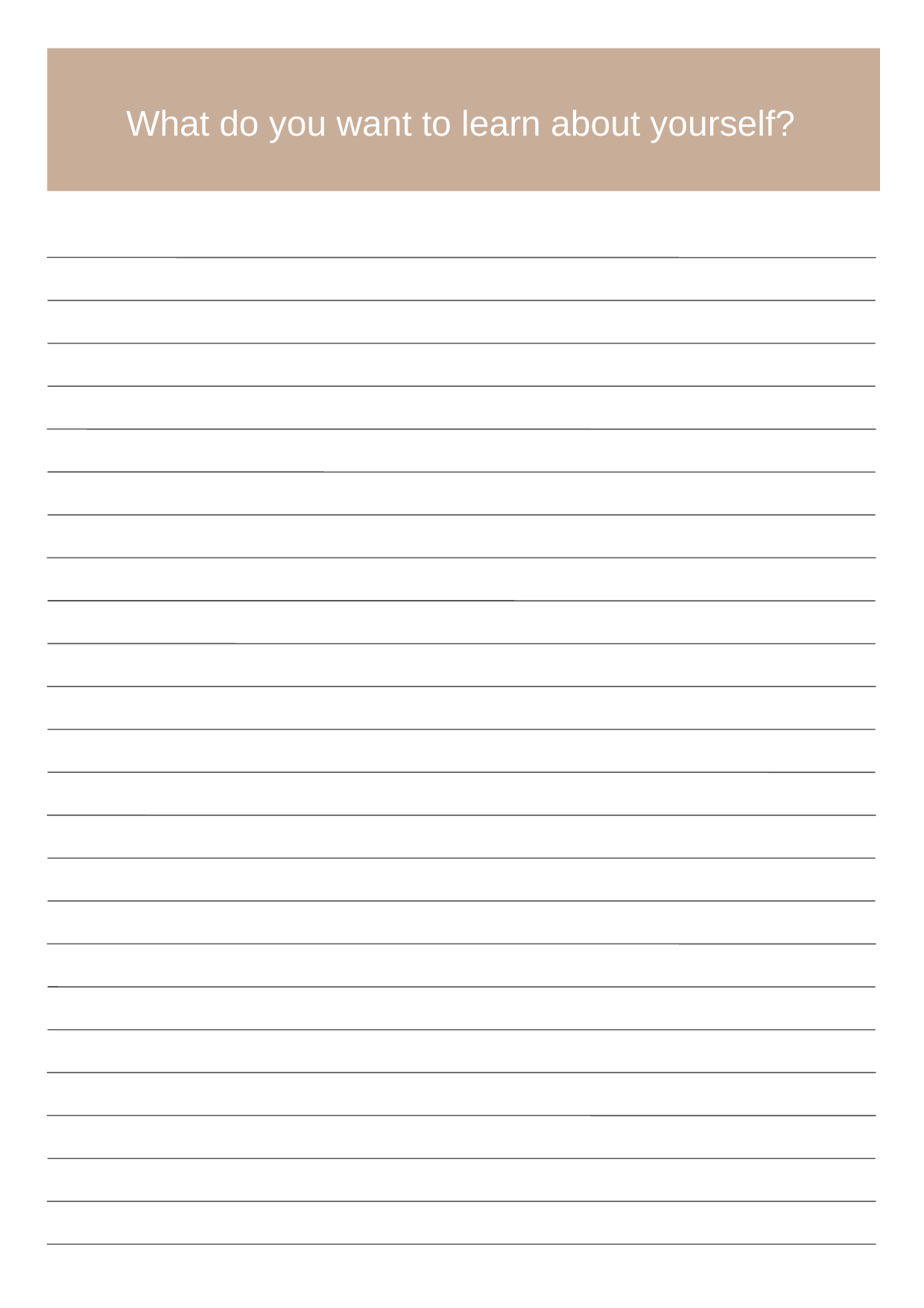

What do you want to learn about yourself?